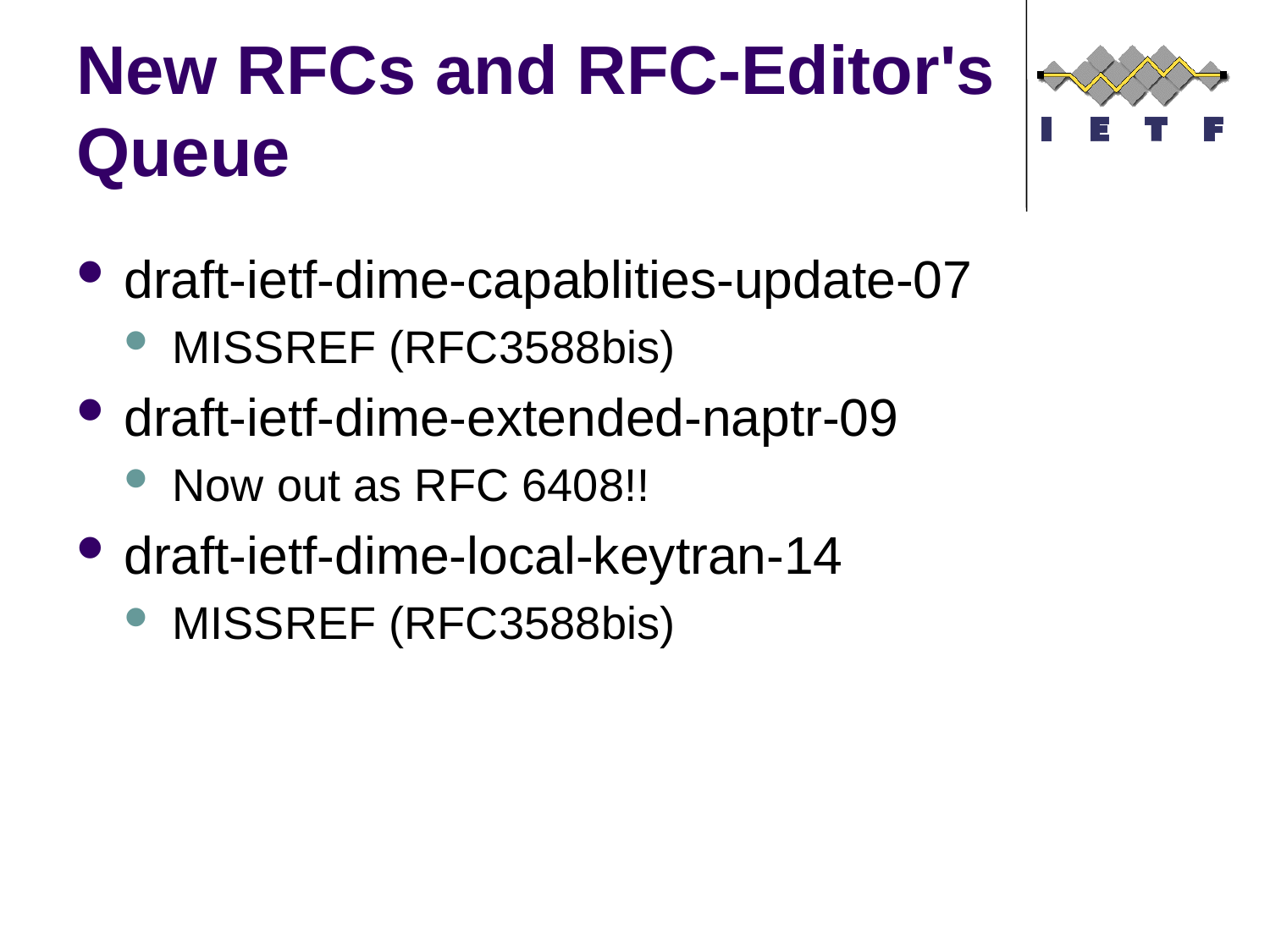

# New RFCs and RFC-Editor's Queue
draft-ietf-dime-capablities-update-07
MISSREF (RFC3588bis)
draft-ietf-dime-extended-naptr-09
Now out as RFC 6408!!
draft-ietf-dime-local-keytran-14
MISSREF (RFC3588bis)